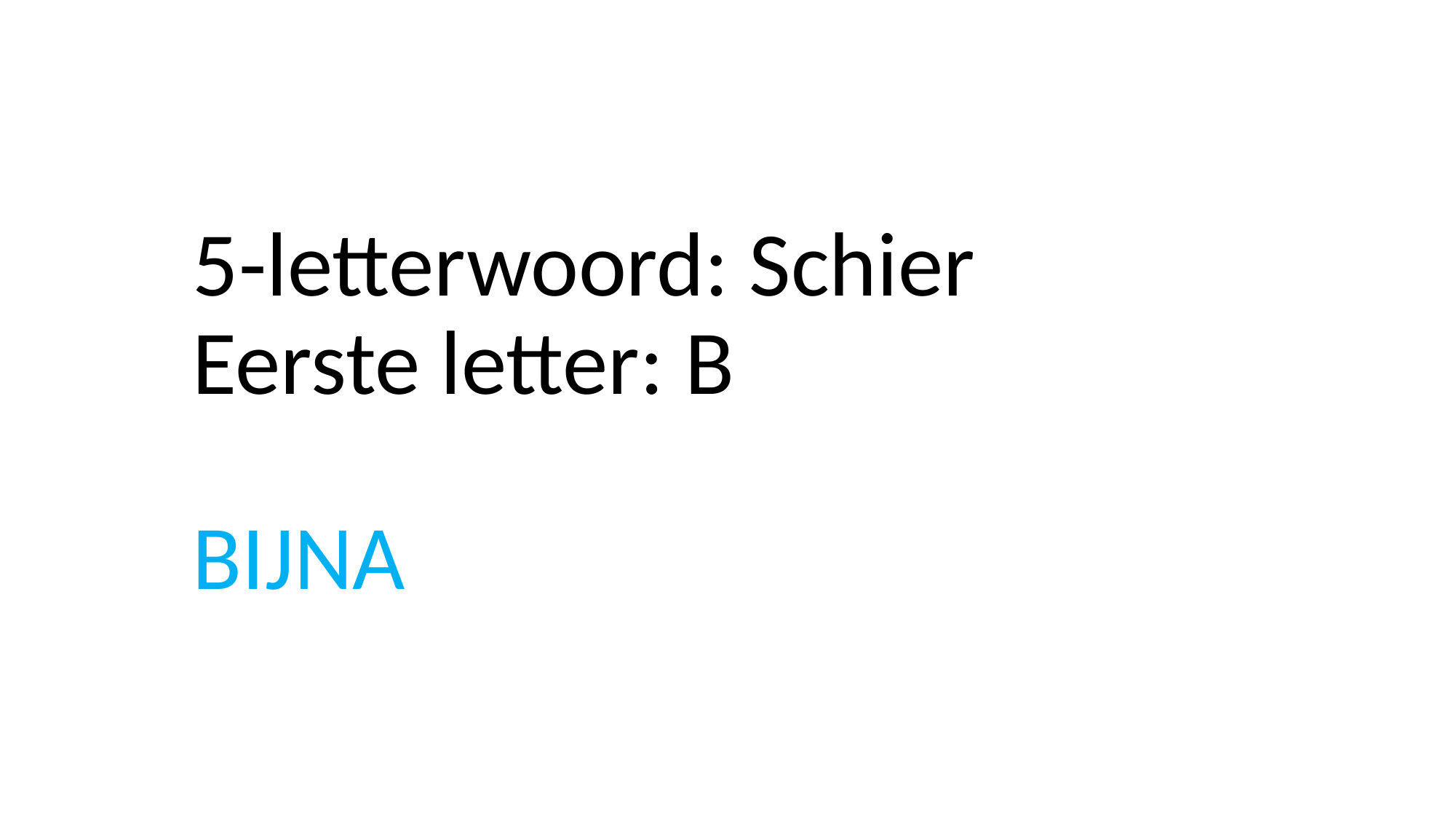

# 5-letterwoord: Schier Eerste letter: B
BIJNA